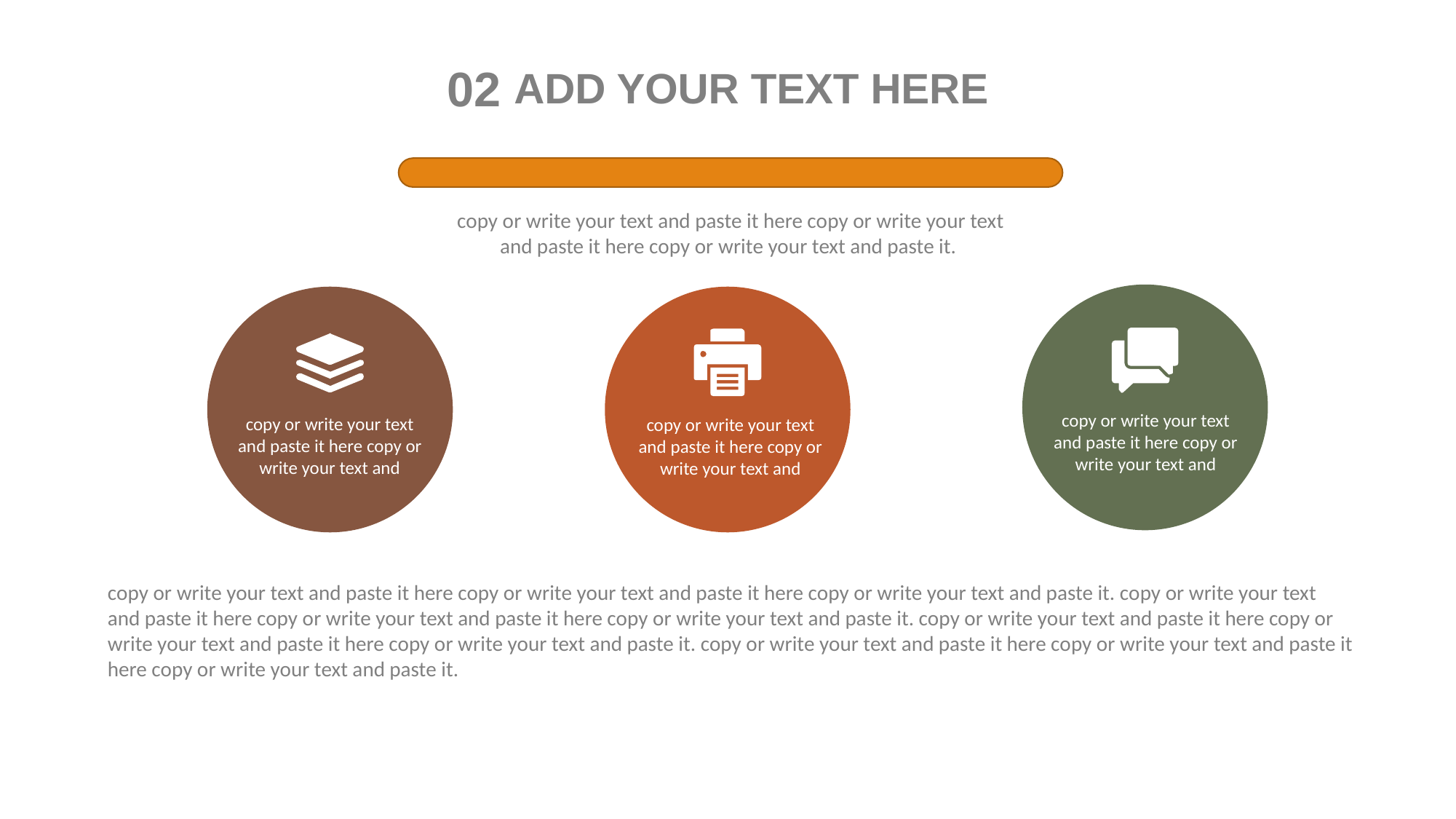

02
ADD YOUR TEXT HERE

copy or write your text and paste it here copy or write your text and paste it here copy or write your text and paste it.

copy or write your text and paste it here copy or write your text and
copy or write your text and paste it here copy or write your text and
copy or write your text and paste it here copy or write your text and
copy or write your text and paste it here copy or write your text and paste it here copy or write your text and paste it. copy or write your text and paste it here copy or write your text and paste it here copy or write your text and paste it. copy or write your text and paste it here copy or write your text and paste it here copy or write your text and paste it. copy or write your text and paste it here copy or write your text and paste it here copy or write your text and paste it.